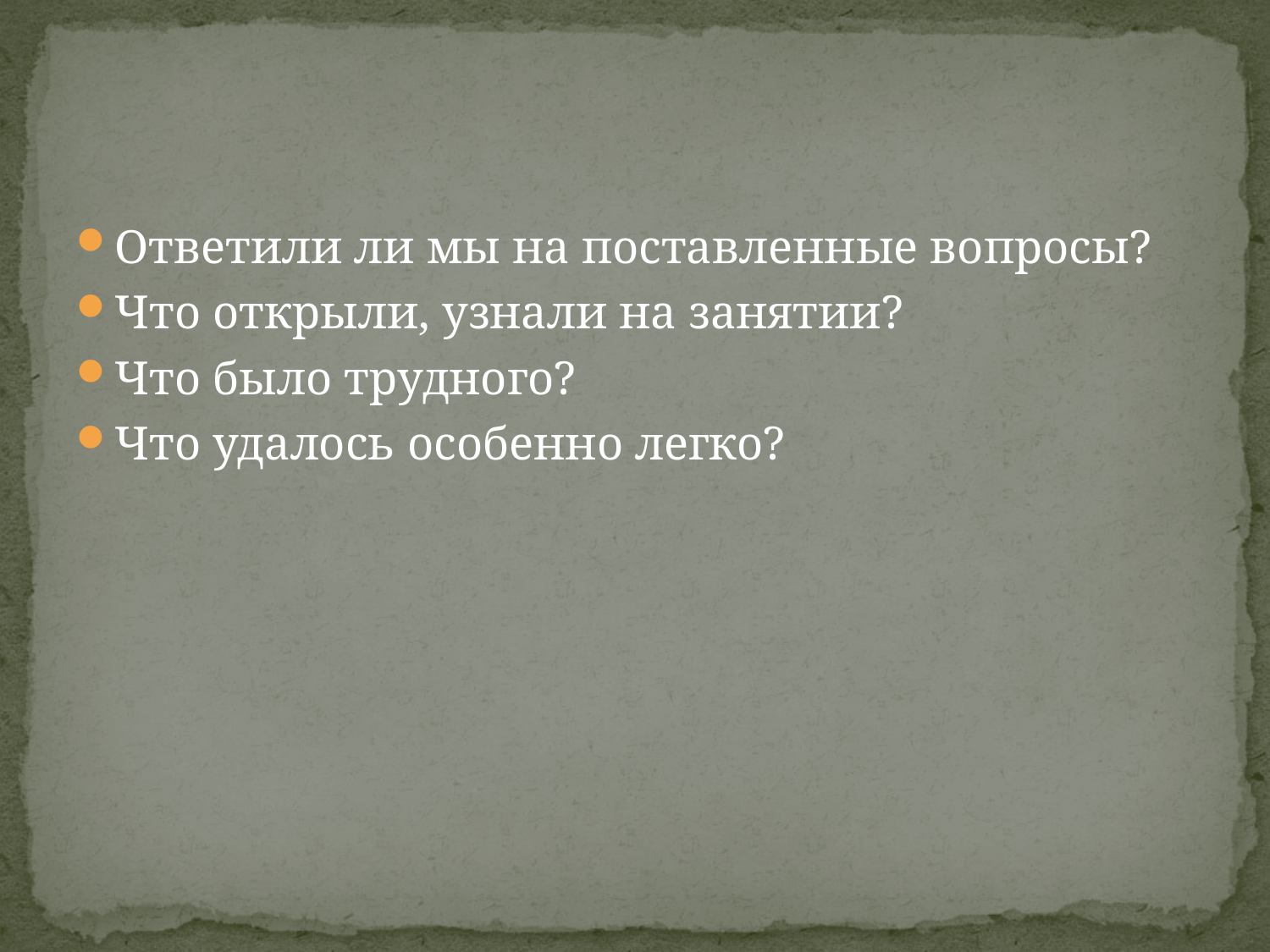

#
Ответили ли мы на поставленные вопросы?
Что открыли, узнали на занятии?
Что было трудного?
Что удалось особенно легко?